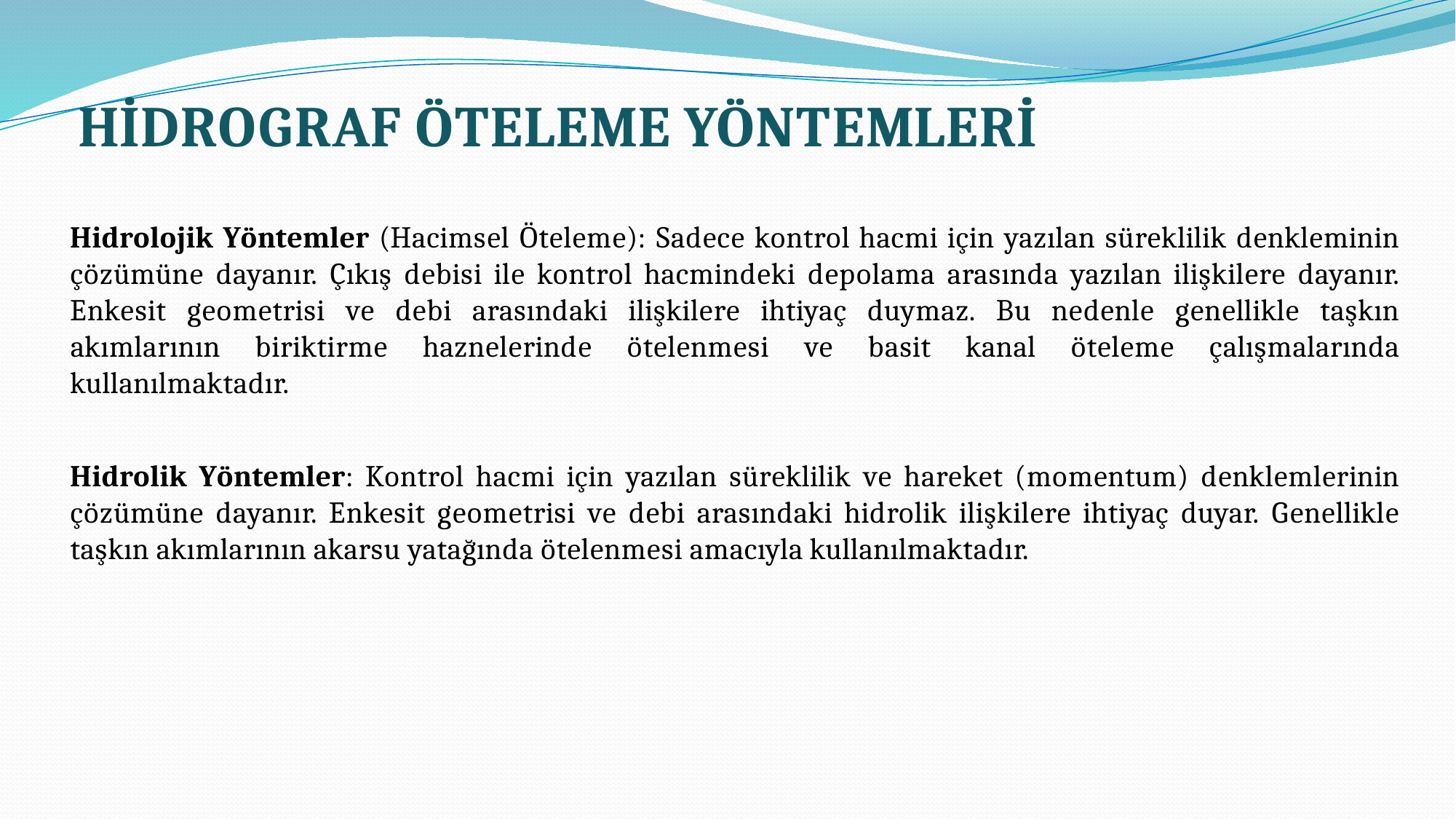

HİDROGRAF ÖTELEME YÖNTEMLERİ
Hidrolojik Yöntemler (Hacimsel Öteleme): Sadece kontrol hacmi için yazılan süreklilik denkleminin çözümüne dayanır. Çıkış debisi ile kontrol hacmindeki depolama arasında yazılan ilişkilere dayanır. Enkesit geometrisi ve debi arasındaki ilişkilere ihtiyaç duymaz. Bu nedenle genellikle taşkın akımlarının biriktirme haznelerinde ötelenmesi ve basit kanal öteleme çalışmalarında kullanılmaktadır.
Hidrolik Yöntemler: Kontrol hacmi için yazılan süreklilik ve hareket (momentum) denklemlerinin çözümüne dayanır. Enkesit geometrisi ve debi arasındaki hidrolik ilişkilere ihtiyaç duyar. Genellikle taşkın akımlarının akarsu yatağında ötelenmesi amacıyla kullanılmaktadır.